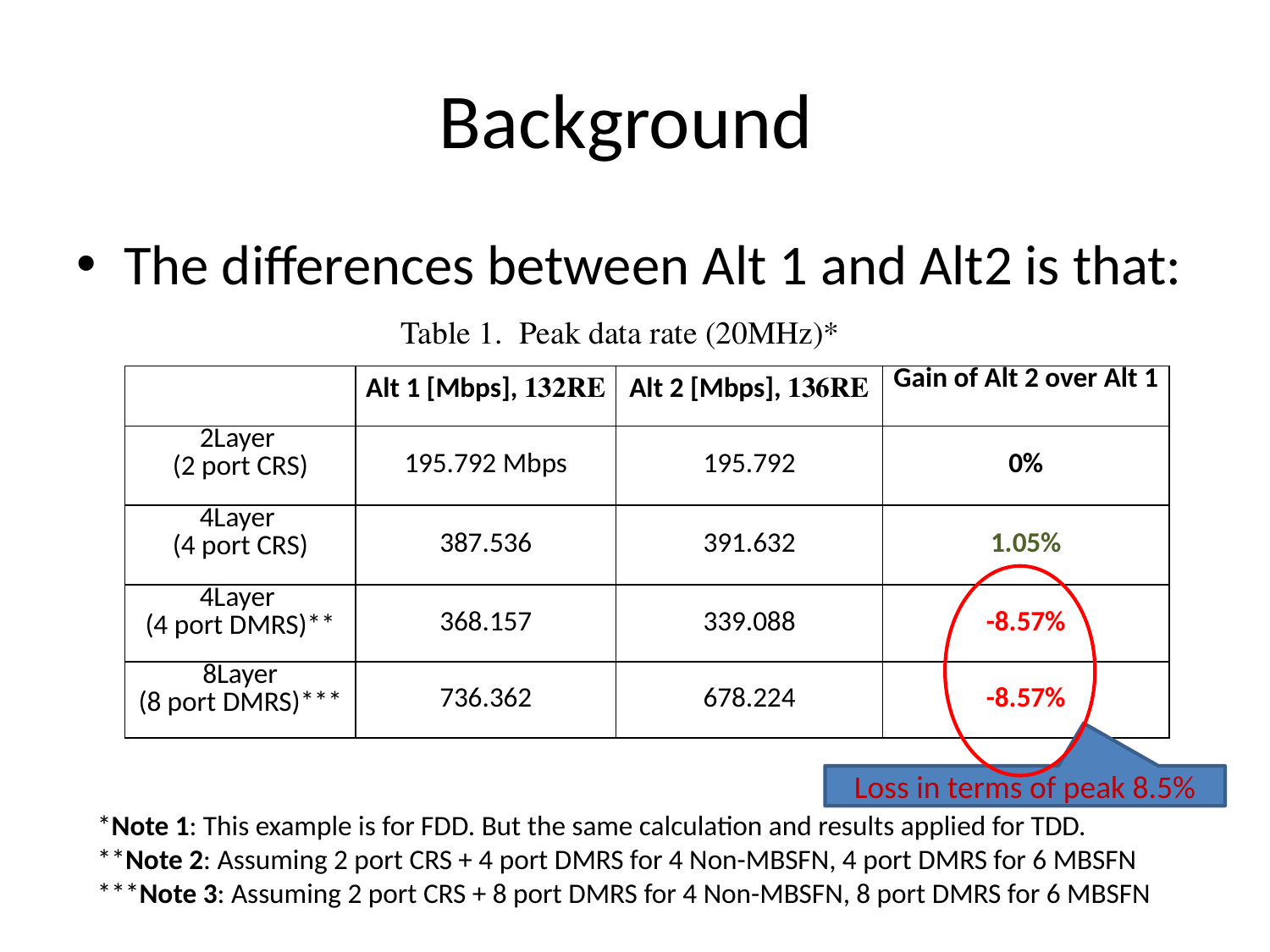

# Background
The differences between Alt 1 and Alt2 is that:

Table 1.  Peak data rate (20MHz)*
|  | Alt 1 [Mbps], 132RE | Alt 2 [Mbps], 136RE | Gain of Alt 2 over Alt 1 |
| --- | --- | --- | --- |
| 2Layer (2 port CRS) | 195.792 Mbps | 195.792 | 0% |
| 4Layer (4 port CRS) | 387.536 | 391.632 | 1.05% |
| 4Layer (4 port DMRS)\*\* | 368.157 | 339.088 | -8.57% |
| 8Layer (8 port DMRS)\*\*\* | 736.362 | 678.224 | -8.57% |

Loss in terms of peak 8.5%
*Note 1: This example is for FDD. But the same calculation and results applied for TDD.
**Note 2: Assuming 2 port CRS + 4 port DMRS for 4 Non-MBSFN, 4 port DMRS for 6 MBSFN
***Note 3: Assuming 2 port CRS + 8 port DMRS for 4 Non-MBSFN, 8 port DMRS for 6 MBSFN